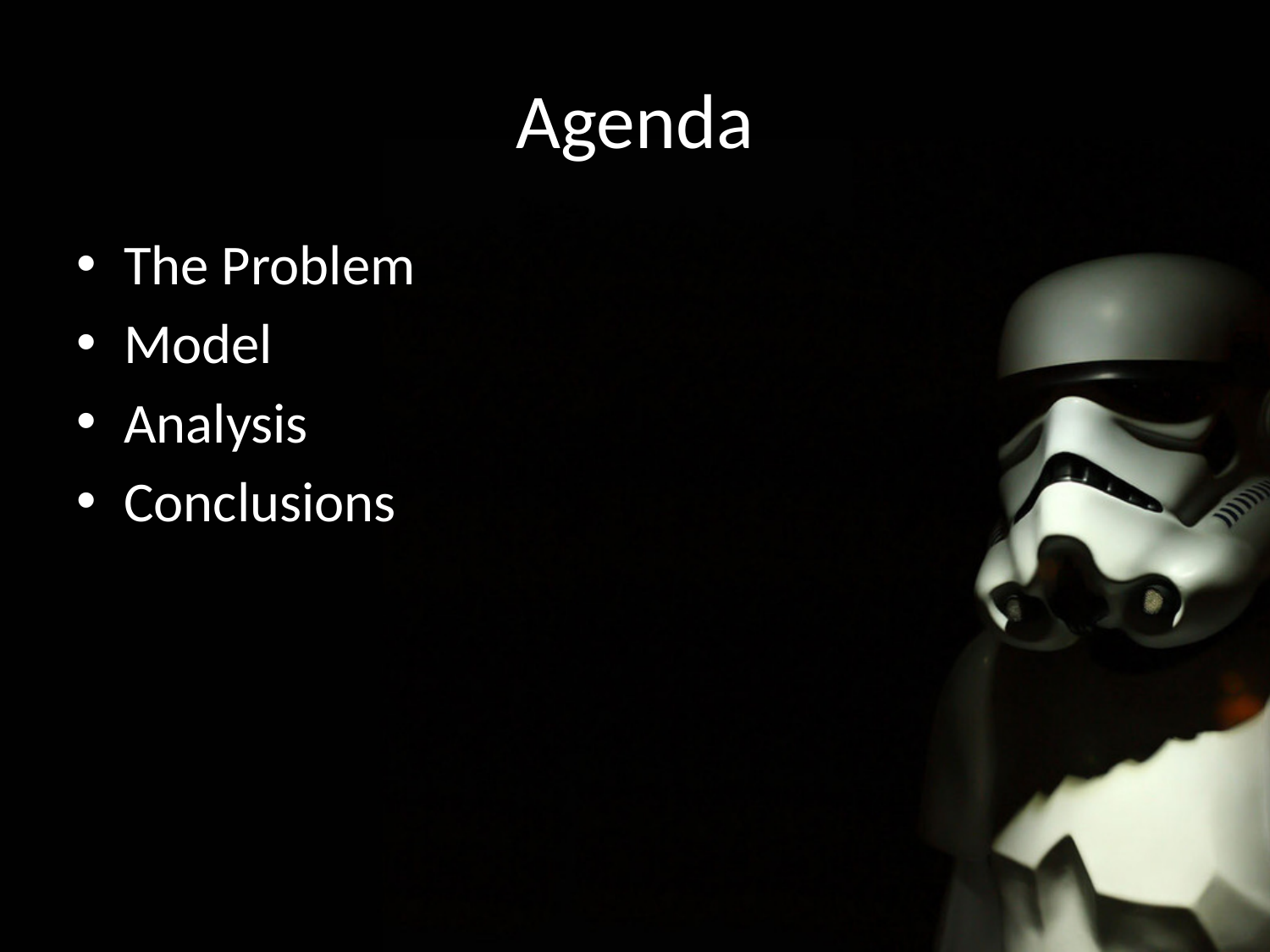

# Agenda
The Problem
Model
Analysis
Conclusions